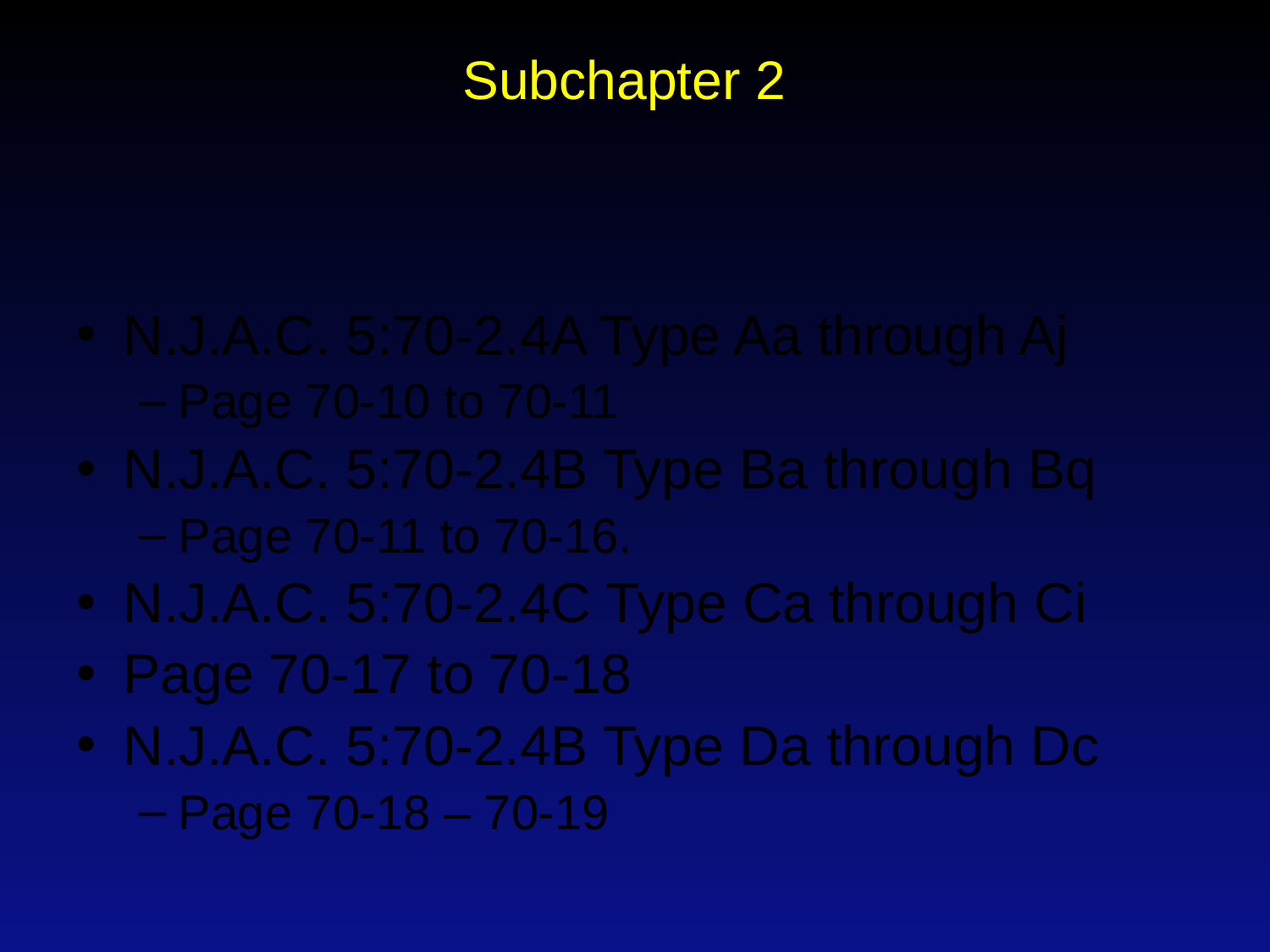

# Subchapter 2

N.J.A.C. 5:70-2.4A Type Aa through Aj
Page 70-10 to 70-11
N.J.A.C. 5:70-2.4B Type Ba through Bq
Page 70-11 to 70-16.
N.J.A.C. 5:70-2.4C Type Ca through Ci
Page 70-17 to 70-18
N.J.A.C. 5:70-2.4B Type Da through Dc
Page 70-18 – 70-19